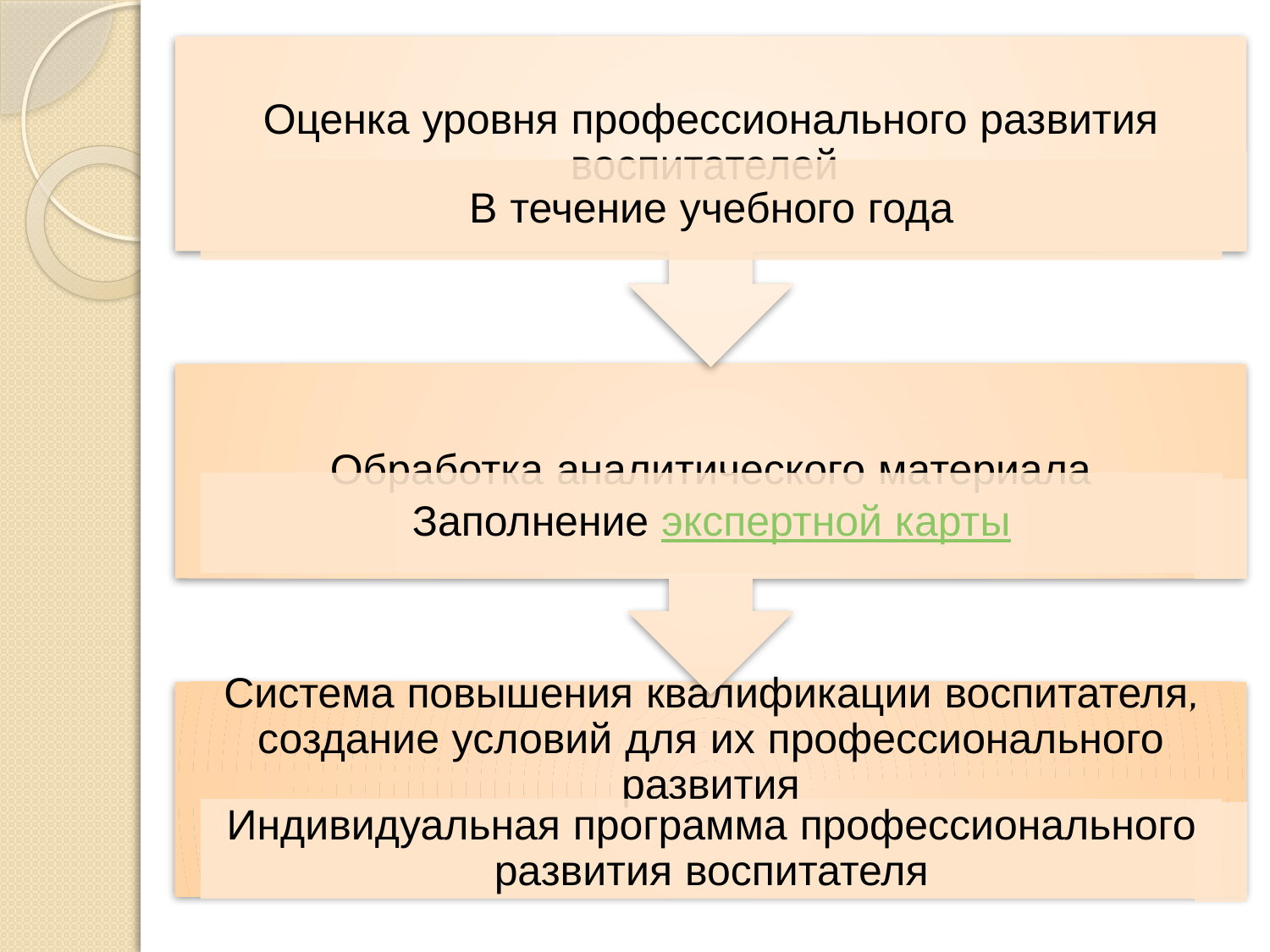

Система повышения квалификации воспитателя, создание условий для их профессионального развития
Индивидуальная программа профессионального развития воспитателя

Обработка аналитического материала
Заполнение экспертной карты

Оценка уровня профессионального развития воспитателей
В течение учебного года

#